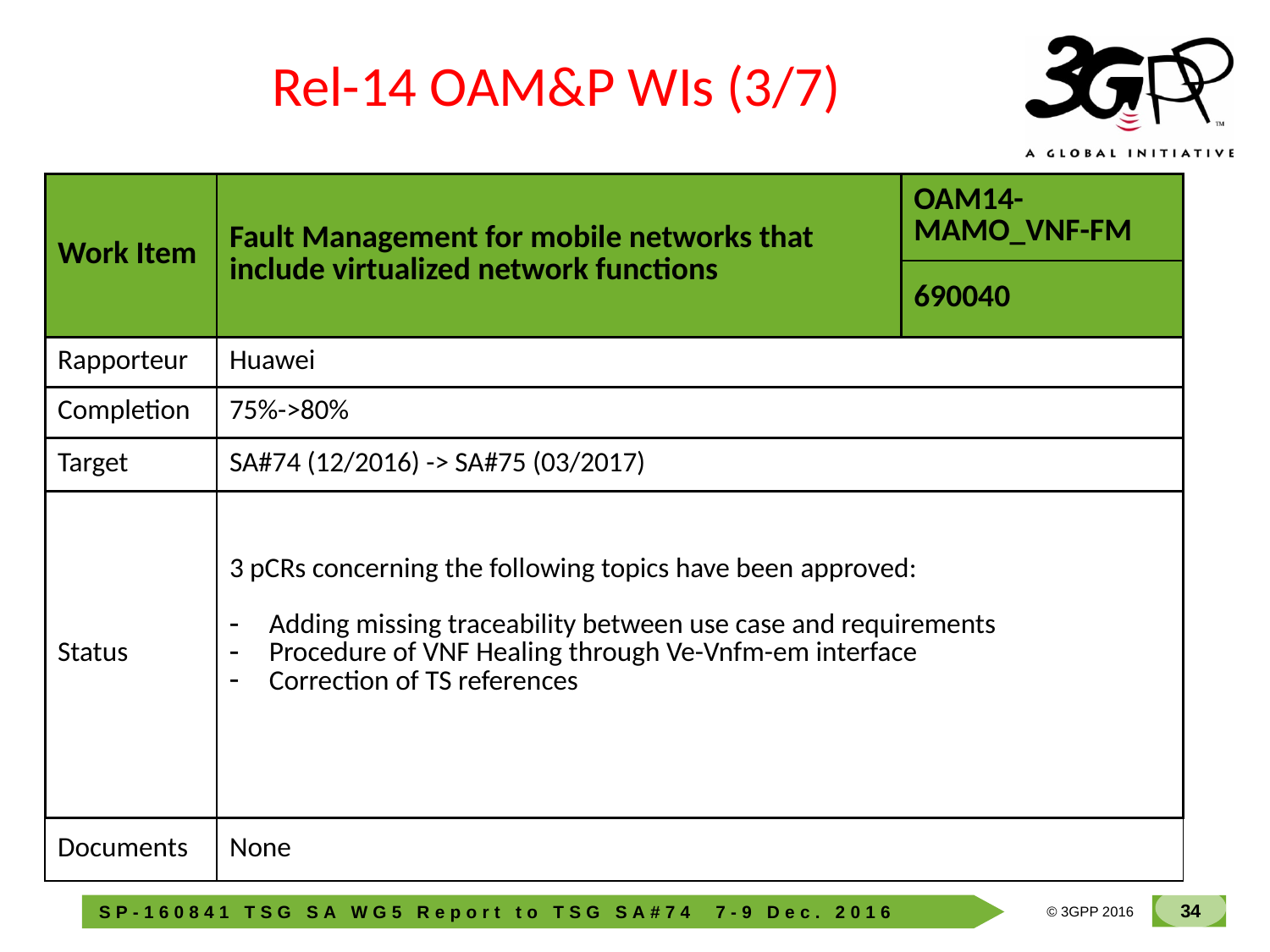

Rel-14 OAM&P WIs (3/7)
| Work Item | Fault Management for mobile networks that include virtualized network functions | OAM14-MAMO\_VNF-FM |
| --- | --- | --- |
|  |  | 690040 |
| Rapporteur | Huawei |  |
| Completion | 75%->80% |  |
| Target | SA#74 (12/2016) -> SA#75 (03/2017) |  |
| Status | 3 pCRs concerning the following topics have been approved: Adding missing traceability between use case and requirements Procedure of VNF Healing through Ve-Vnfm-em interface Correction of TS references |  |
| Documents | None |  |